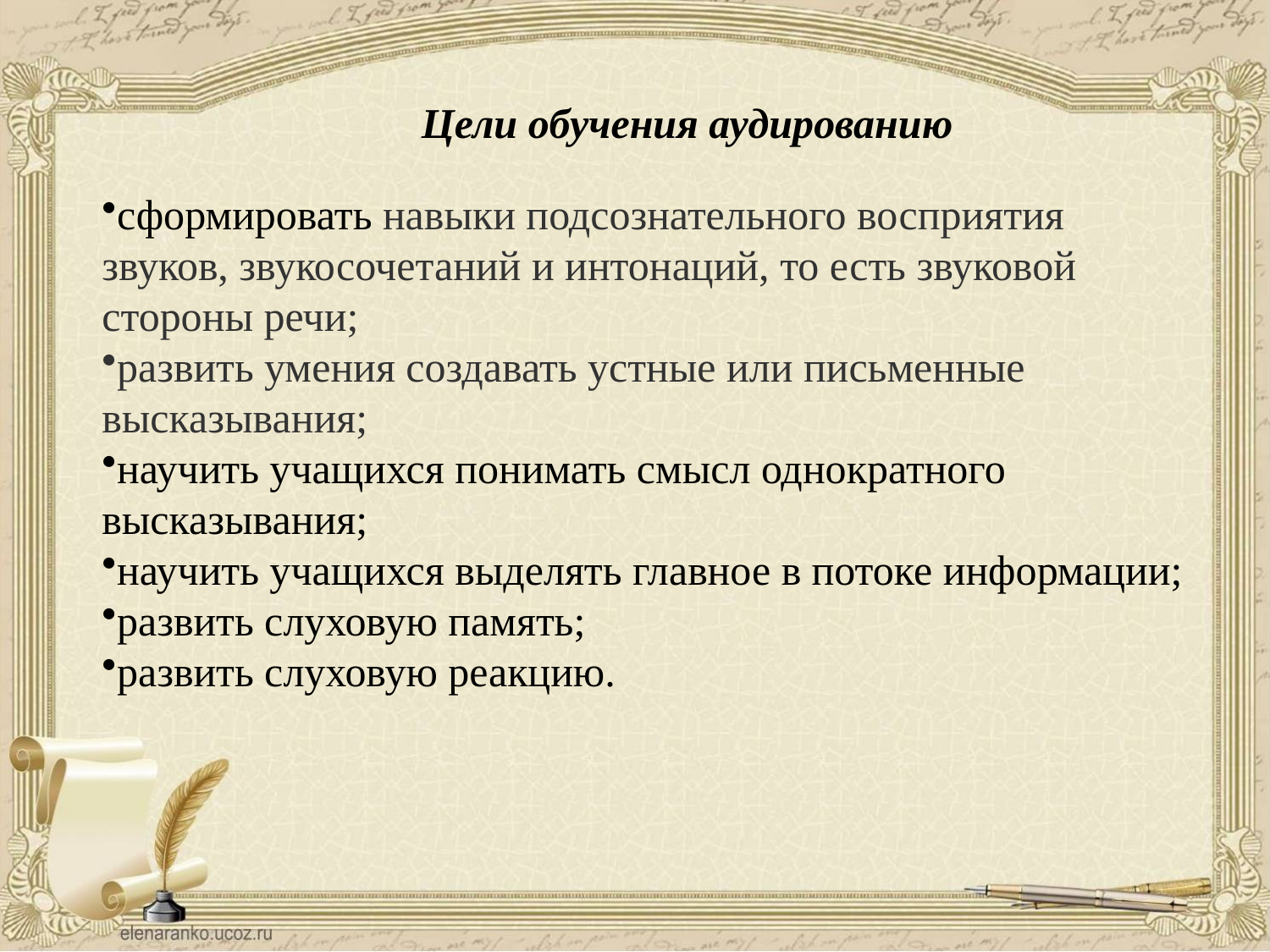

Цели обучения аудированию

сформировать навыки подсознательного восприятия звуков, звукосочетаний и интонаций, то есть звуковой стороны речи;
развить умения создавать устные или письменные высказывания;
научить учащихся понимать смысл однократного высказывания;
научить учащихся выделять главное в потоке информации;
развить слуховую память;
развить слуховую реакцию.